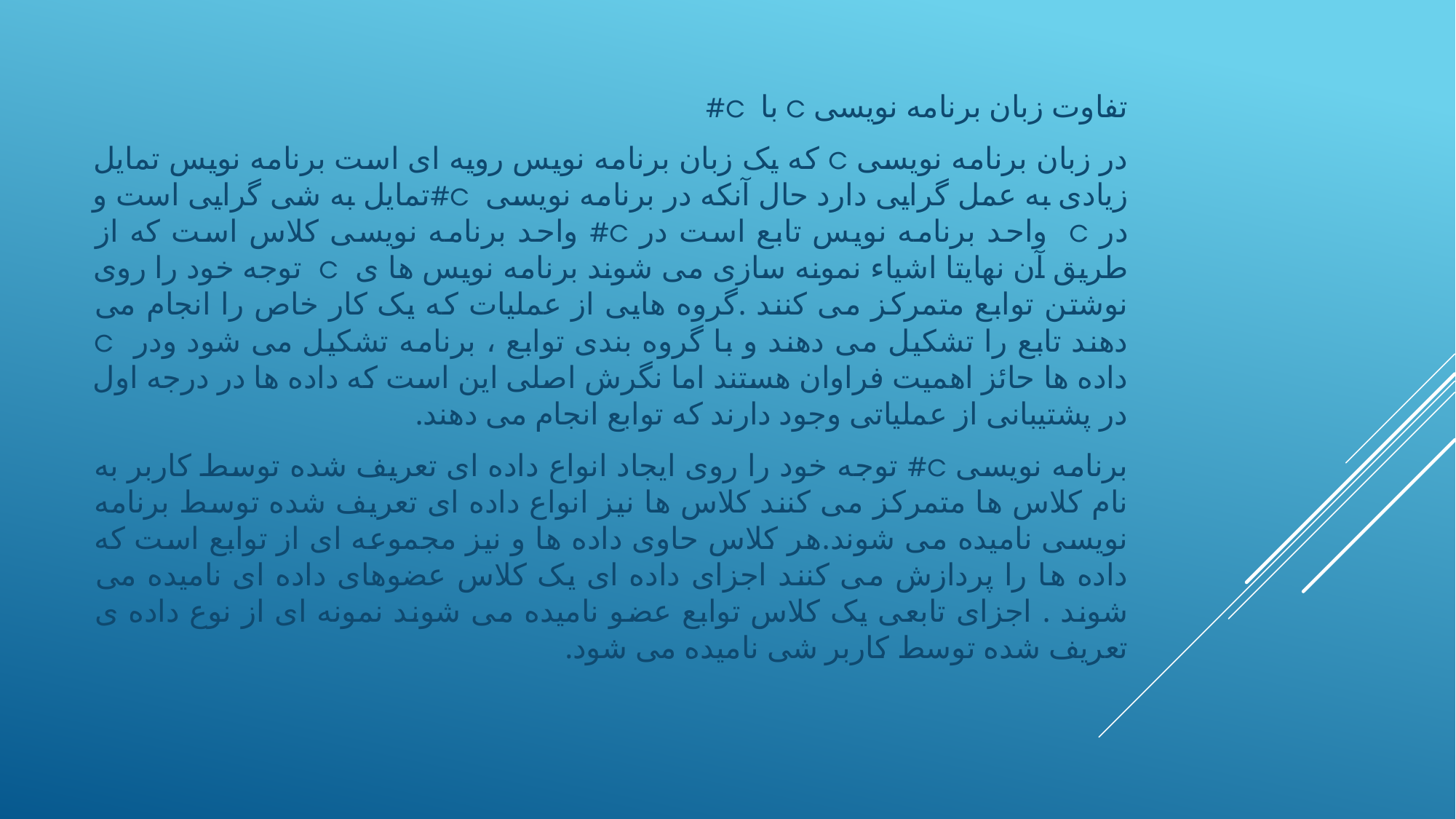

تفاوت زبان برنامه نویسی c با  c#
در زبان برنامه نویسی c که یک زبان برنامه نویس رویه ای است برنامه نویس تمایل زیادی به عمل گرایی دارد حال آنکه در برنامه نویسی  c#تمایل به شی گرایی است و در c  واحد برنامه نویس تابع است در c# واحد برنامه نویسی کلاس است که از طریق آن نهایتا اشیاء نمونه سازی می شوند برنامه نویس ها ی  c  توجه خود را روی نوشتن توابع متمرکز می کنند .گروه هایی از عملیات که یک کار خاص را انجام می دهند تابع را تشکیل می دهند و با گروه بندی توابع ، برنامه تشکیل می شود ودر  c داده ها حائز اهمیت فراوان هستند اما نگرش اصلی این است که داده ها در درجه اول در پشتیبانی از عملیاتی وجود دارند که توابع انجام می دهند.
برنامه نویسی c# توجه خود را روی ایجاد انواع داده ای تعریف شده توسط کاربر به نام کلاس ها متمرکز می کنند کلاس ها نیز انواع داده ای تعریف شده توسط برنامه نویسی نامیده می شوند.هر کلاس حاوی داده ها و نیز مجموعه ای از توابع است که داده ها را پردازش می کنند اجزای داده ای یک کلاس عضوهای داده ای نامیده می شوند . اجزای تابعی یک کلاس توابع عضو نامیده می شوند نمونه ای از نوع داده ی تعریف شده توسط کاربر شی نامیده می شود.